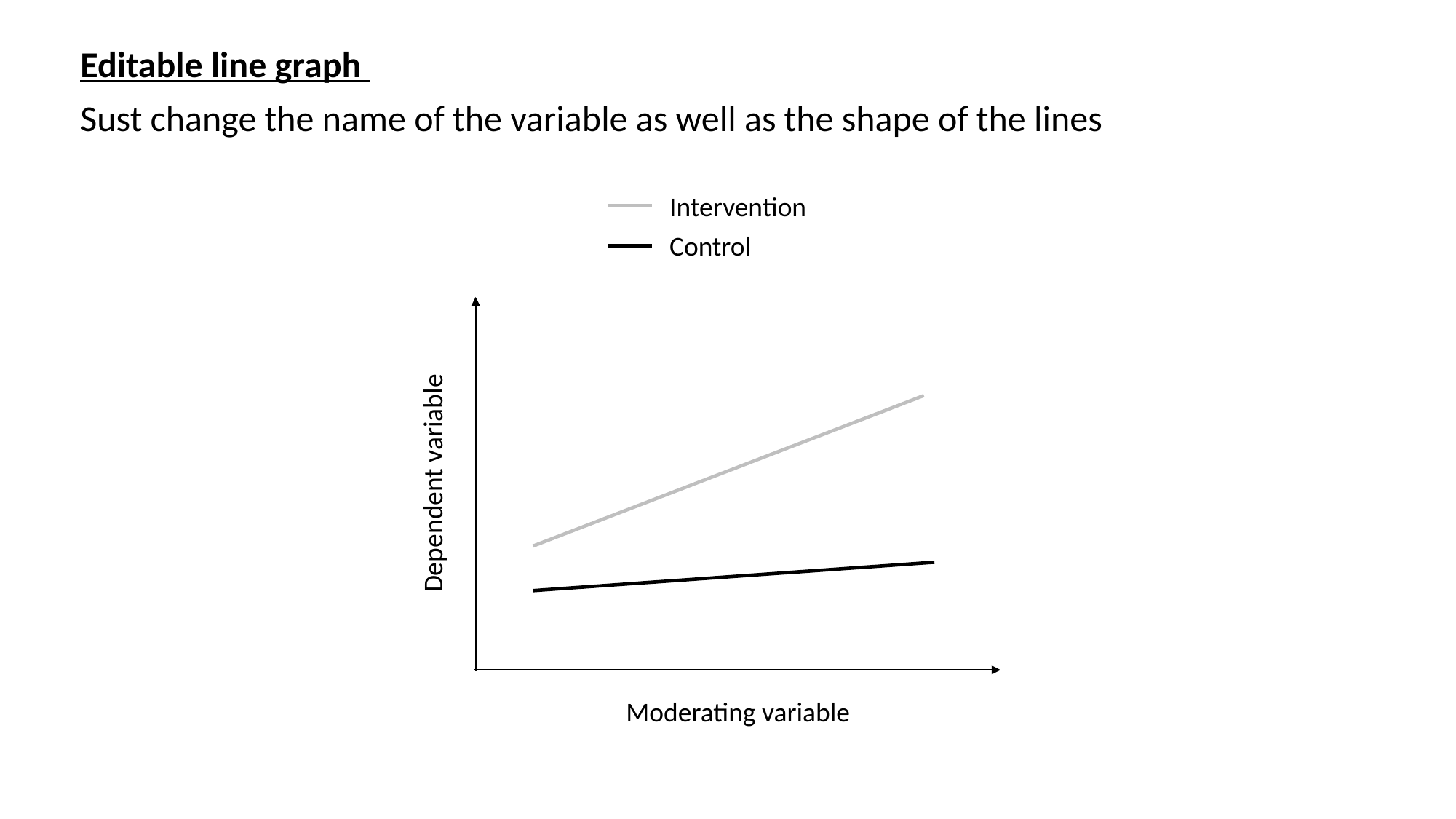

Editable line graph
Sust change the name of the variable as well as the shape of the lines

Intervention
Control
Dependent variable
Moderating variable